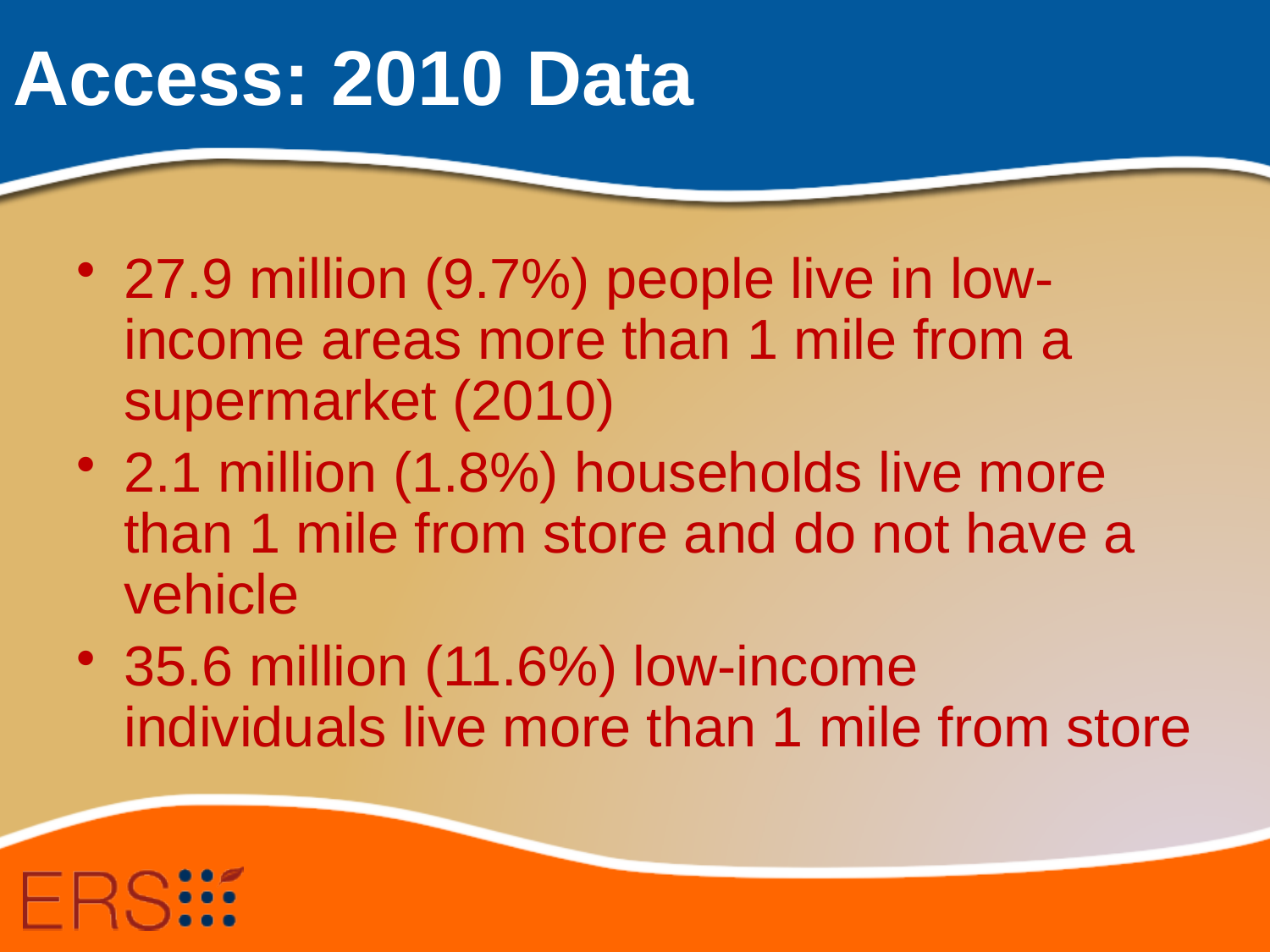

# Access: 2010 Data
27.9 million (9.7%) people live in low-income areas more than 1 mile from a supermarket (2010)
2.1 million (1.8%) households live more than 1 mile from store and do not have a vehicle
35.6 million (11.6%) low-income individuals live more than 1 mile from store